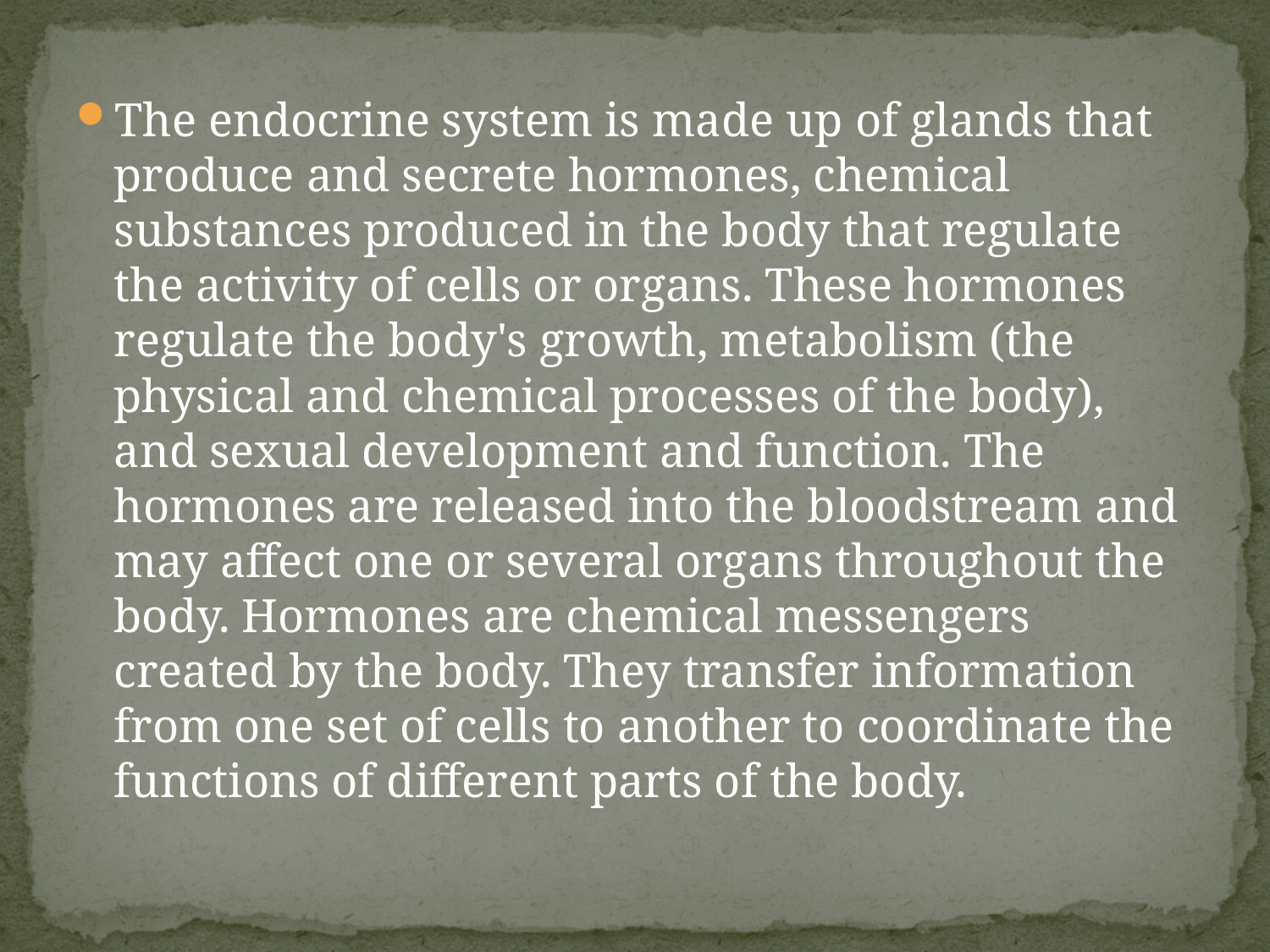

The endocrine system is made up of glands that produce and secrete hormones, chemical substances produced in the body that regulate the activity of cells or organs. These hormones regulate the body's growth, metabolism (the physical and chemical processes of the body), and sexual development and function. The hormones are released into the bloodstream and may affect one or several organs throughout the body. Hormones are chemical messengers created by the body. They transfer information from one set of cells to another to coordinate the functions of different parts of the body.